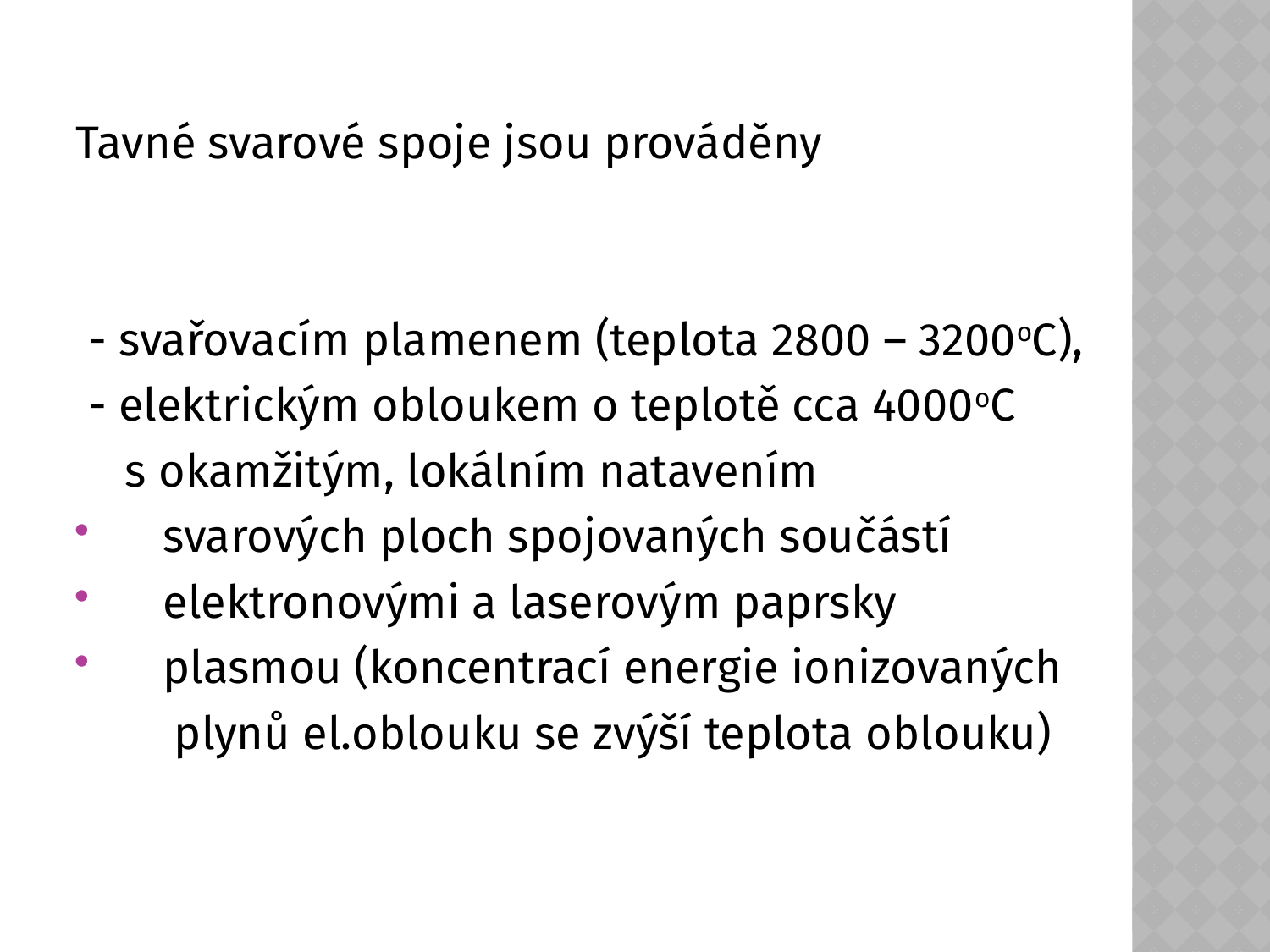

Tavné svarové spoje jsou prováděny

 - svařovacím plamenem (teplota 2800 – 3200oC),
 - elektrickým obloukem o teplotě cca 4000oC
    s okamžitým, lokálním natavením
    svarových ploch spojovaných součástí
    elektronovými a laserovým paprsky
    plasmou (koncentrací energie ionizovaných
        plynů el.oblouku se zvýší teplota oblouku)